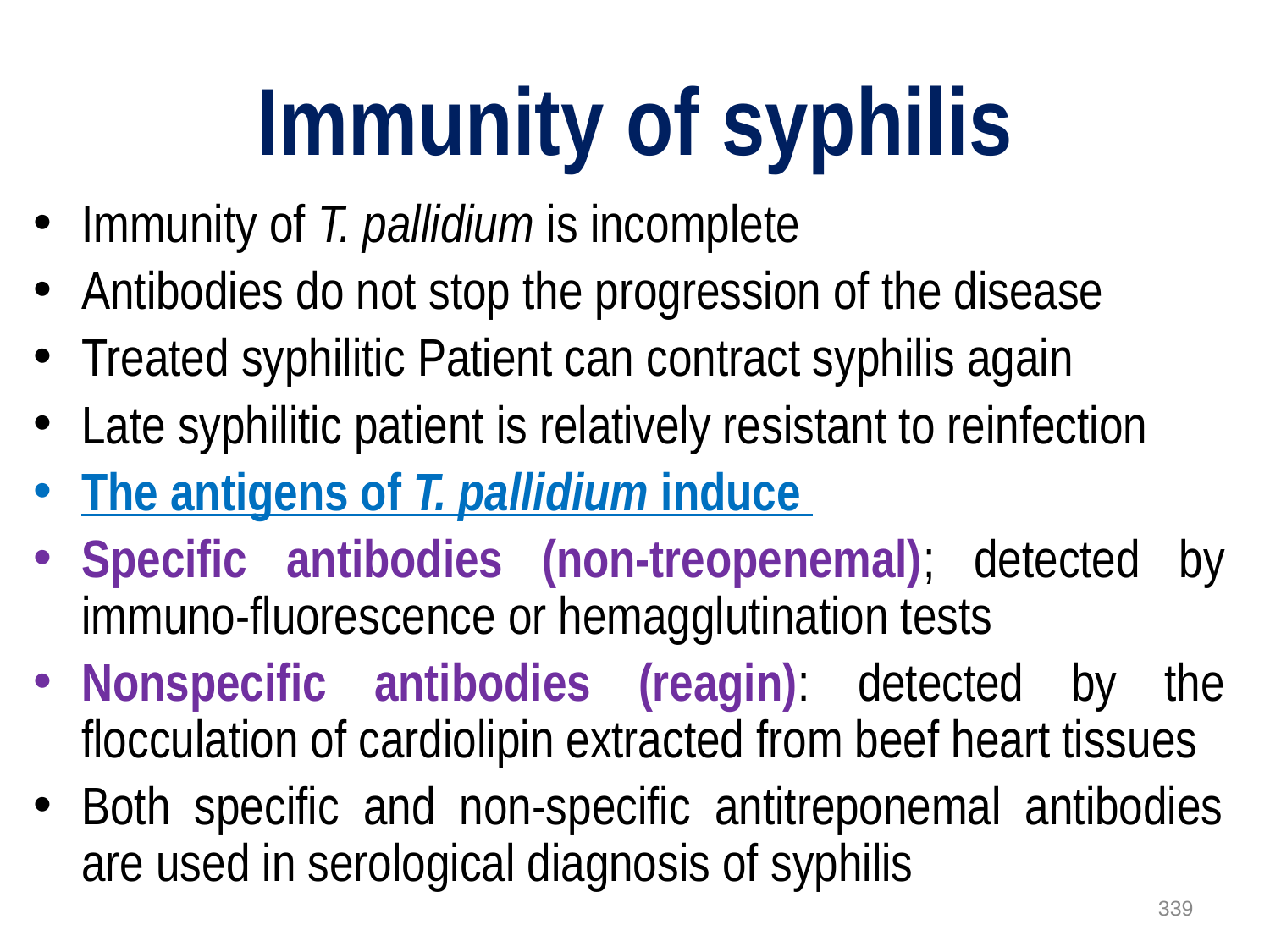

# Immunity of syphilis
Immunity of T. pallidium is incomplete
Antibodies do not stop the progression of the disease
Treated syphilitic Patient can contract syphilis again
Late syphilitic patient is relatively resistant to reinfection
The antigens of T. pallidium induce
Specific antibodies (non-treopenemal); detected by immuno-fluorescence or hemagglutination tests
Nonspecific antibodies (reagin): detected by the flocculation of cardiolipin extracted from beef heart tissues
Both specific and non-specific antitreponemal antibodies are used in serological diagnosis of syphilis

339